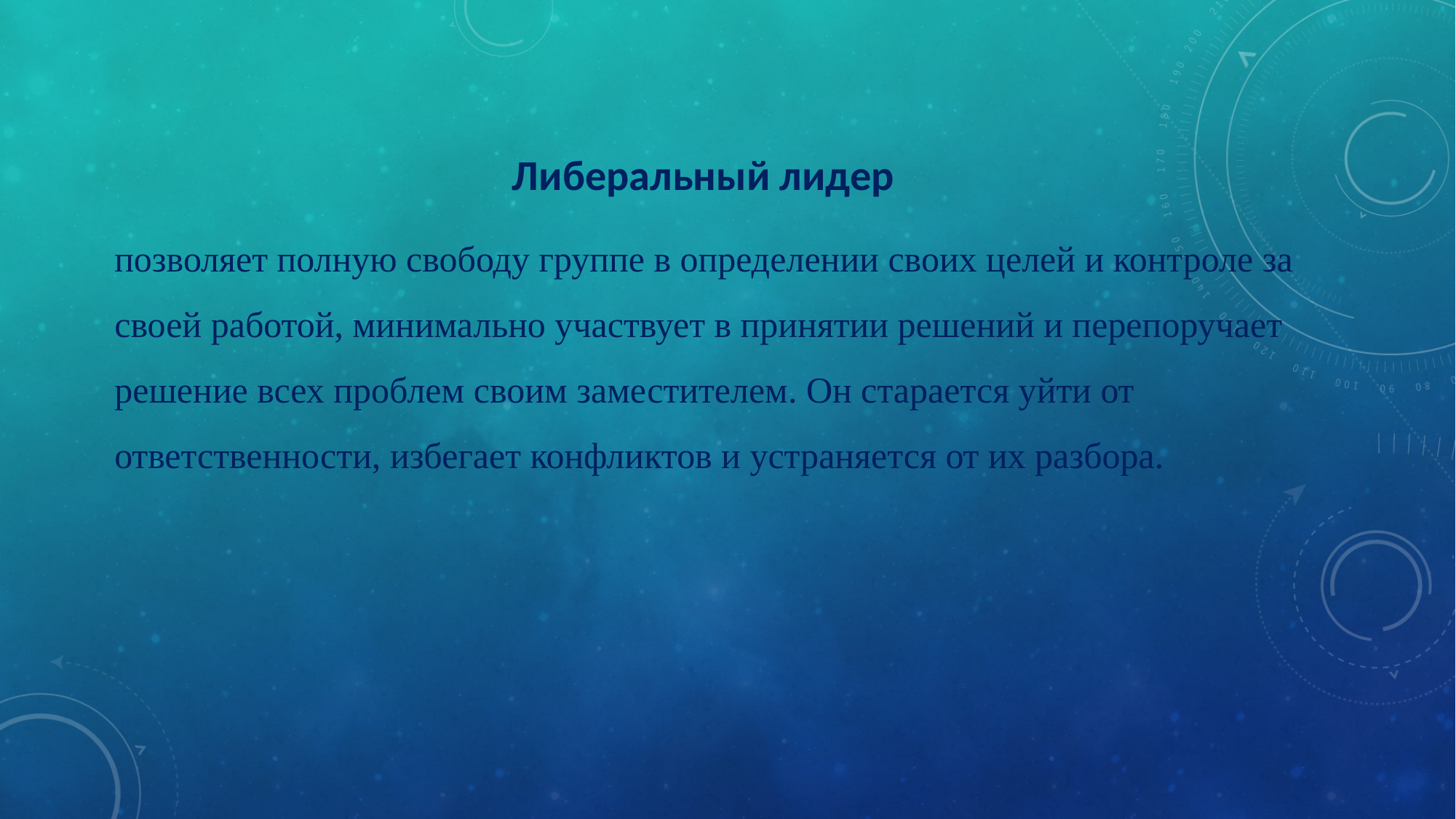

Либеральный лидер
позволяет полную свободу группе в определении своих целей и контроле за своей работой, минимально участвует в принятии решений и перепоручает решение всех проблем своим заместителем. Он старается уйти от ответственности, избегает конфликтов и устраняется от их разбора.